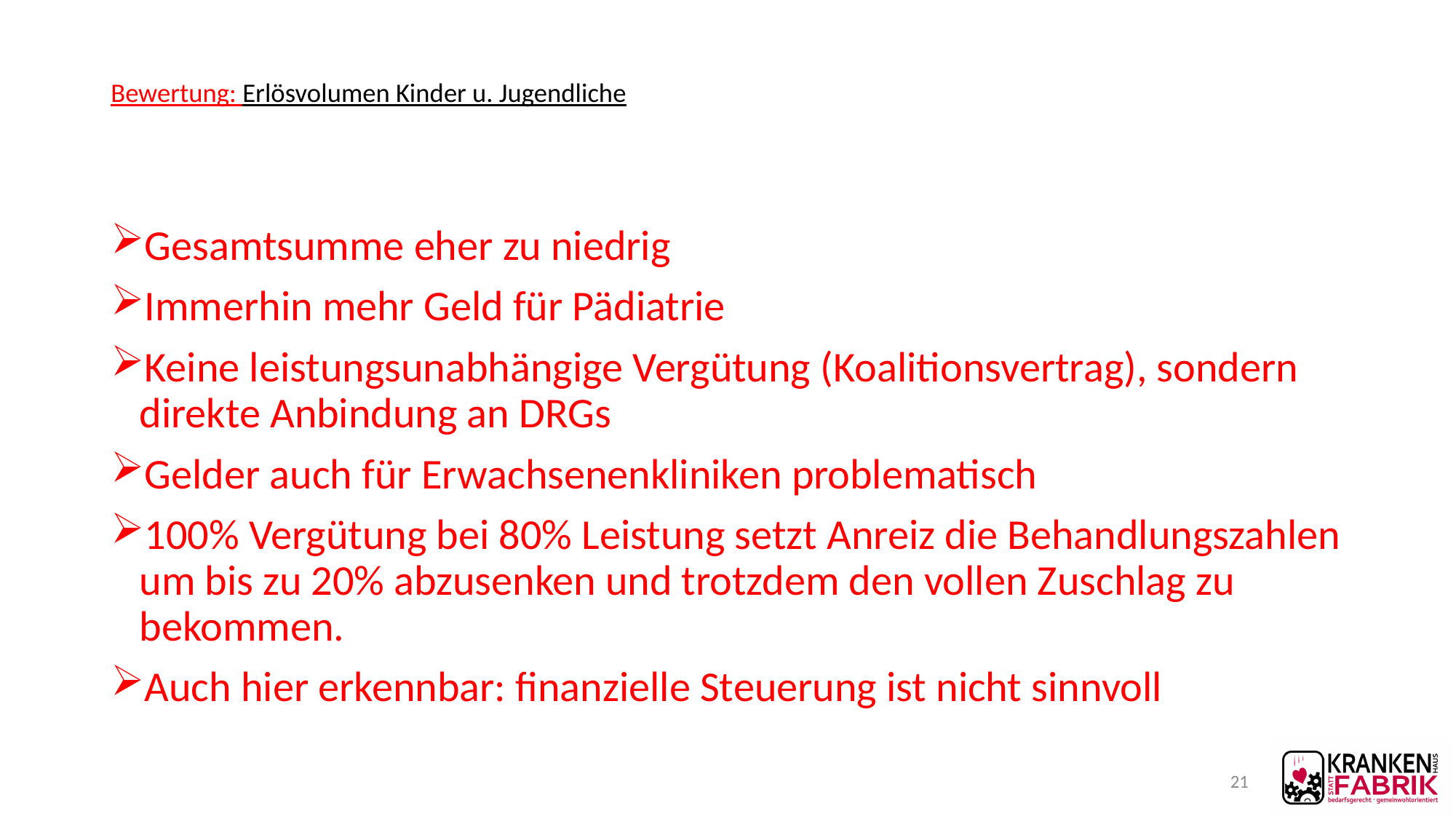

# Bewertung: Erlösvolumen Kinder u. Jugendliche
Gesamtsumme eher zu niedrig
Immerhin mehr Geld für Pädiatrie
Keine leistungsunabhängige Vergütung (Koalitionsvertrag), sondern direkte Anbindung an DRGs
Gelder auch für Erwachsenenkliniken problematisch
100% Vergütung bei 80% Leistung setzt Anreiz die Behandlungszahlen um bis zu 20% abzusenken und trotzdem den vollen Zuschlag zu bekommen.
Auch hier erkennbar: finanzielle Steuerung ist nicht sinnvoll

21